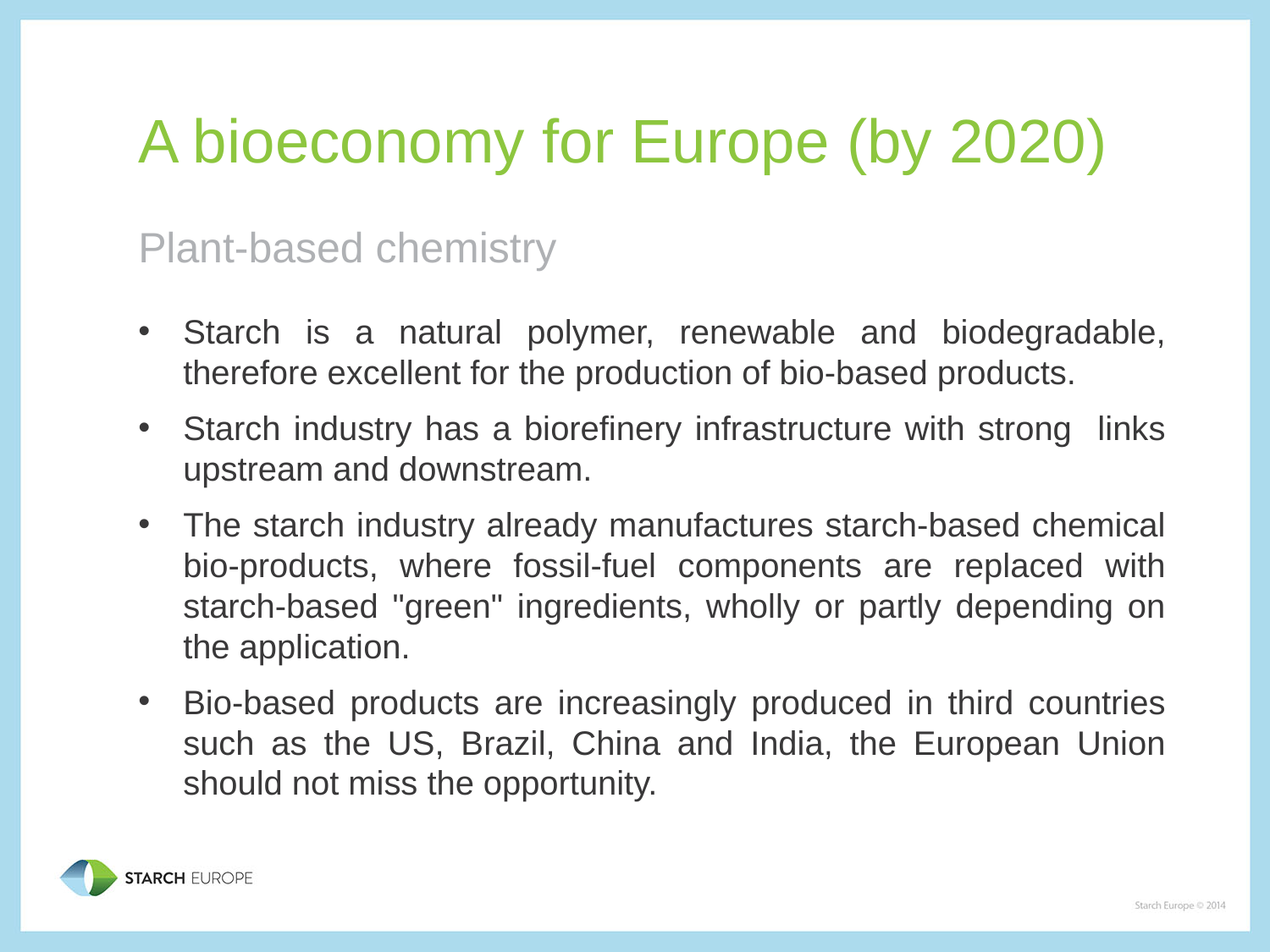

# A bioeconomy for Europe (by 2020)
Plant-based chemistry
Starch is a natural polymer, renewable and biodegradable, therefore excellent for the production of bio-based products.
Starch industry has a biorefinery infrastructure with strong  links upstream and downstream.
The starch industry already manufactures starch-based chemical bio-products, where fossil-fuel components are replaced with starch-based "green" ingredients, wholly or partly depending on the application.
Bio-based products are increasingly produced in third countries such as the US, Brazil, China and India, the European Union should not miss the opportunity.